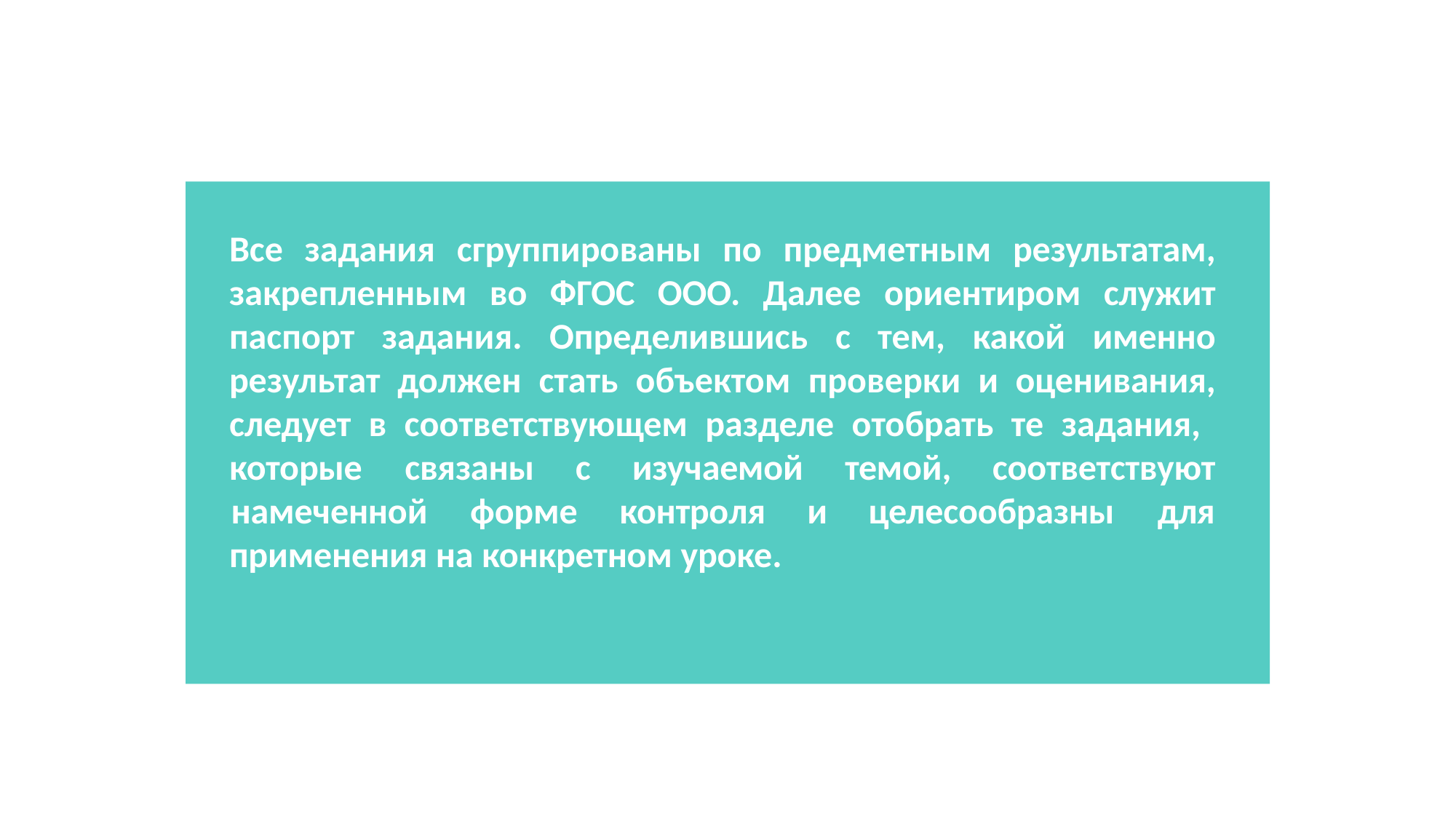

Все  задания  сгруппированы  по  предметным  результатам, закрепленным  во  ФГОС  ООО.  Далее  ориентиром  служит паспорт  задания.  Определившись  с  тем,  какой  именно результат должен стать объектом проверки и оценивания, следует  в  соответствующем  разделе  отобрать  те  задания,
которые	связаны	с
изучаемой	темой,	соответствуют
намеченной	форме	контроля	и	целесообразны	для
применения на конкретном уроке.